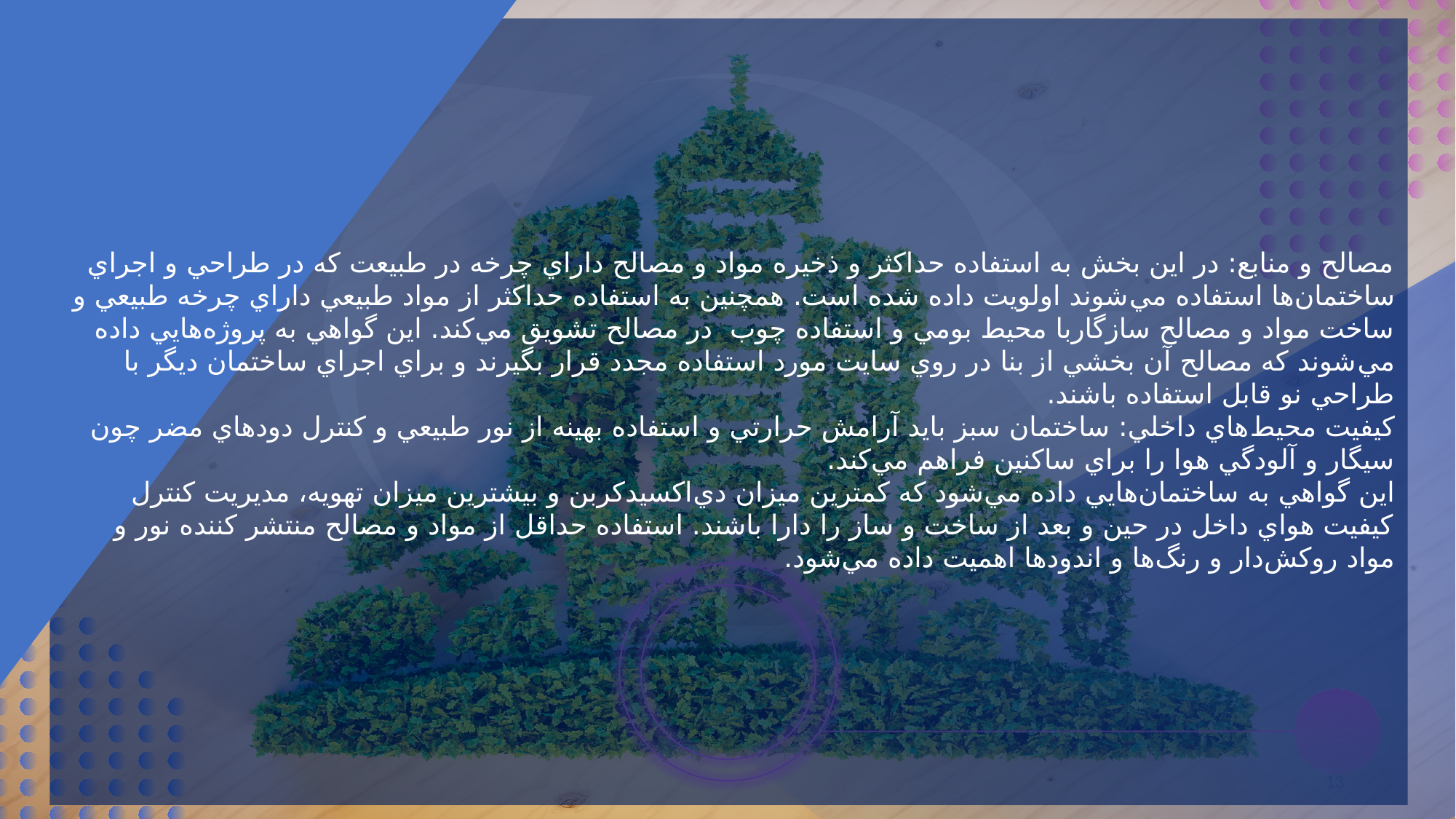

مصالح و منابع: در اين بخش به استفاده حداكثر و ذخيره مواد و مصالح داراي چرخه در طبيعت كه در طراحي و اجراي ساختمان‌ها استفاده مي‌شوند اولويت داده شده است. همچنين به استفاده حداكثر از مواد طبيعي داراي چرخه طبيعي و ساخت مواد و مصالح سازگاربا محيط بومي و استفاده چوب  در مصالح تشويق مي‌كند. اين گواهي به پروژه‌هايي داده مي‌شوند كه مصالح آن بخشي از بنا در روي سايت مورد استفاده مجدد قرار بگيرند و براي اجراي ساختمان ديگر با طراحي نو قابل استفاده باشند.
كيفيت محيط‌هاي داخلي: ساختمان سبز بايد آرامش حرارتي و استفاده بهينه از نور طبيعي و كنترل دودهاي مضر چون سيگار و آلودگي هوا را براي ساكنين فراهم مي‌كند.
اين گواهي به ساختمان‌هايي داده مي‌شود كه كمترين ميزان دي‌اكسيدكربن و بيشترين ميزان تهويه، مديريت كنترل كيفيت هواي داخل در حين و بعد از ساخت و ساز را دارا باشند. استفاده حداقل از مواد و مصالح منتشر كننده نور و مواد روكش‌دار و رنگ‌ها و اندودها اهميت داده مي‌شود.

13